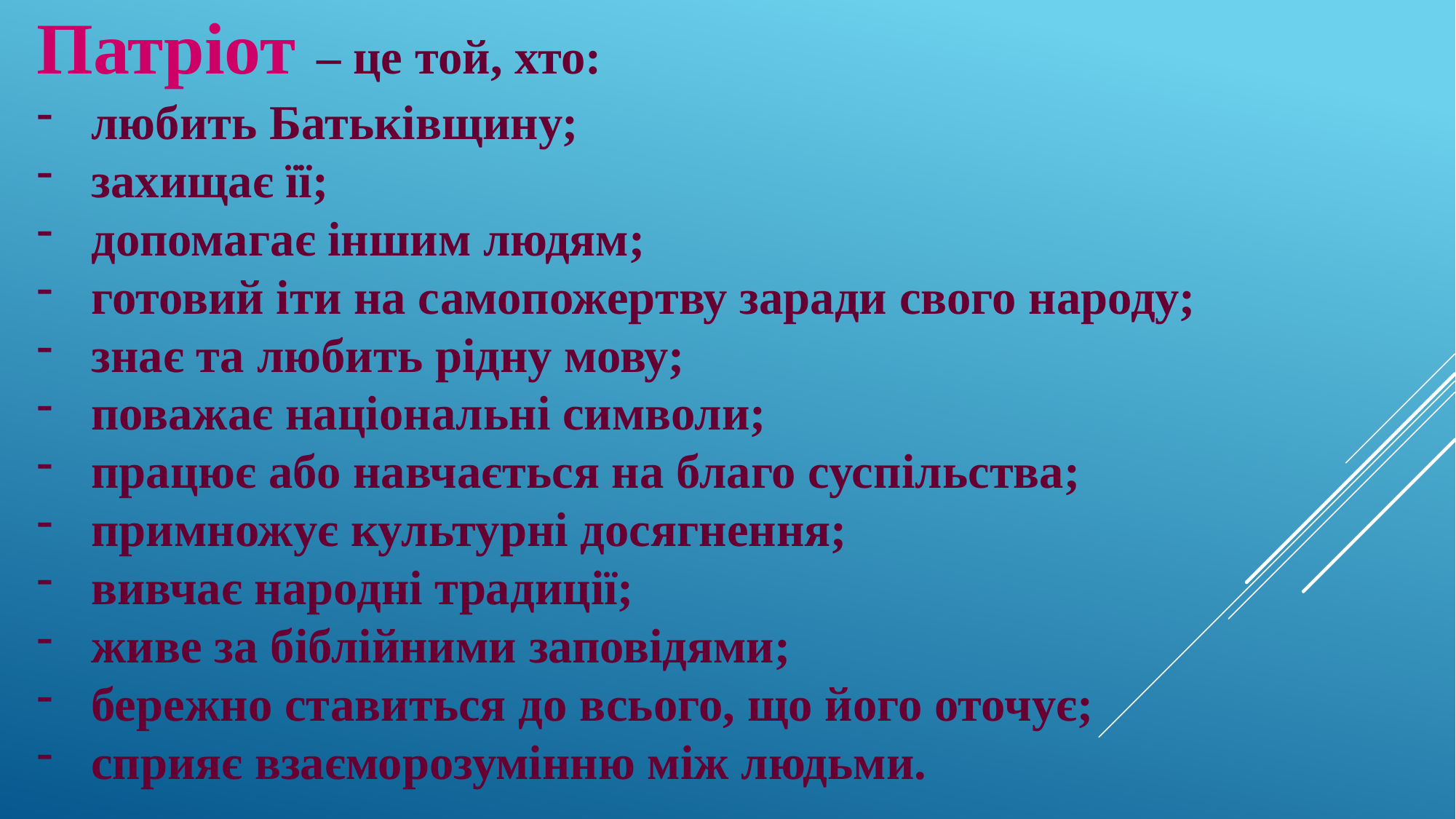

Патріот – це той, хто:
любить Батьківщину;
захищає її;
допомагає іншим людям;
готовий іти на самопожертву заради свого народу;
знає та любить рідну мову;
поважає національні символи;
працює або навчається на благо суспільства;
примножує культурні досягнення;
вивчає народні традиції;
живе за біблійними заповідями;
бережно ставиться до всього, що його оточує;
сприяє взаєморозумінню між людьми.